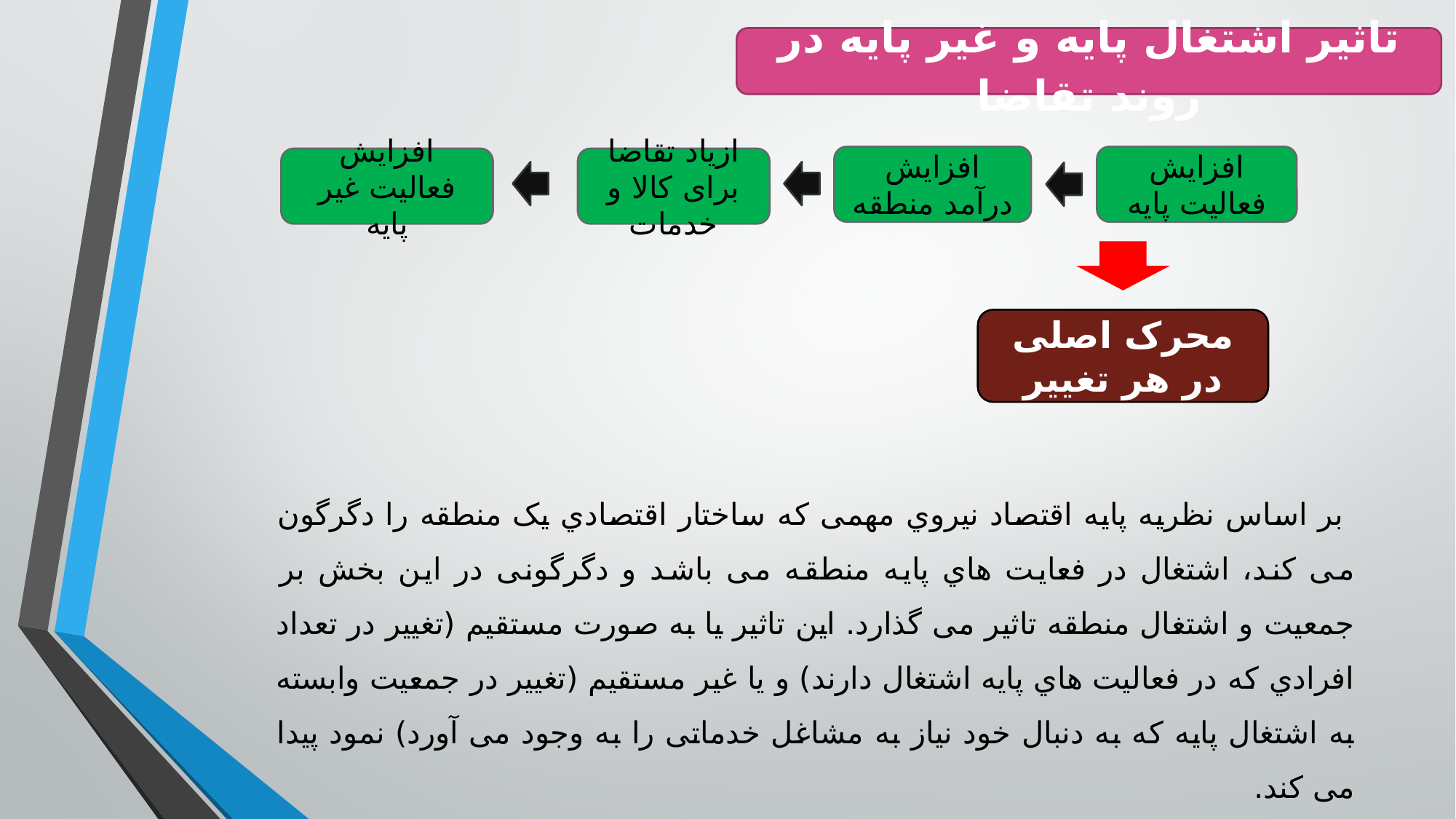

تاثیر اشتغال پایه و غیر پایه در روند تقاضا
افزایش درآمد منطقه
افزایش فعالیت پایه
افزایش فعالیت غیر پایه
ازیاد تقاضا برای کالا و خدمات

محرک اصلی در هر تغییر
 بر اساس نظریه پایه اقتصاد نیروي مهمی که ساختار اقتصادي یک منطقه را دگرگون می کند، اشتغال در فعایت هاي پایه منطقه می باشد و دگرگونی در این بخش بر جمعیت و اشتغال منطقه تاثیر می گذارد. این تاثیر یا به صورت مستقیم (تغییر در تعداد افرادي که در فعالیت هاي پایه اشتغال دارند) و یا غیر مستقیم (تغییر در جمعیت وابسته به اشتغال پایه که به دنبال خود نیاز به مشاغل خدماتی را به وجود می آورد) نمود پیدا می کند.